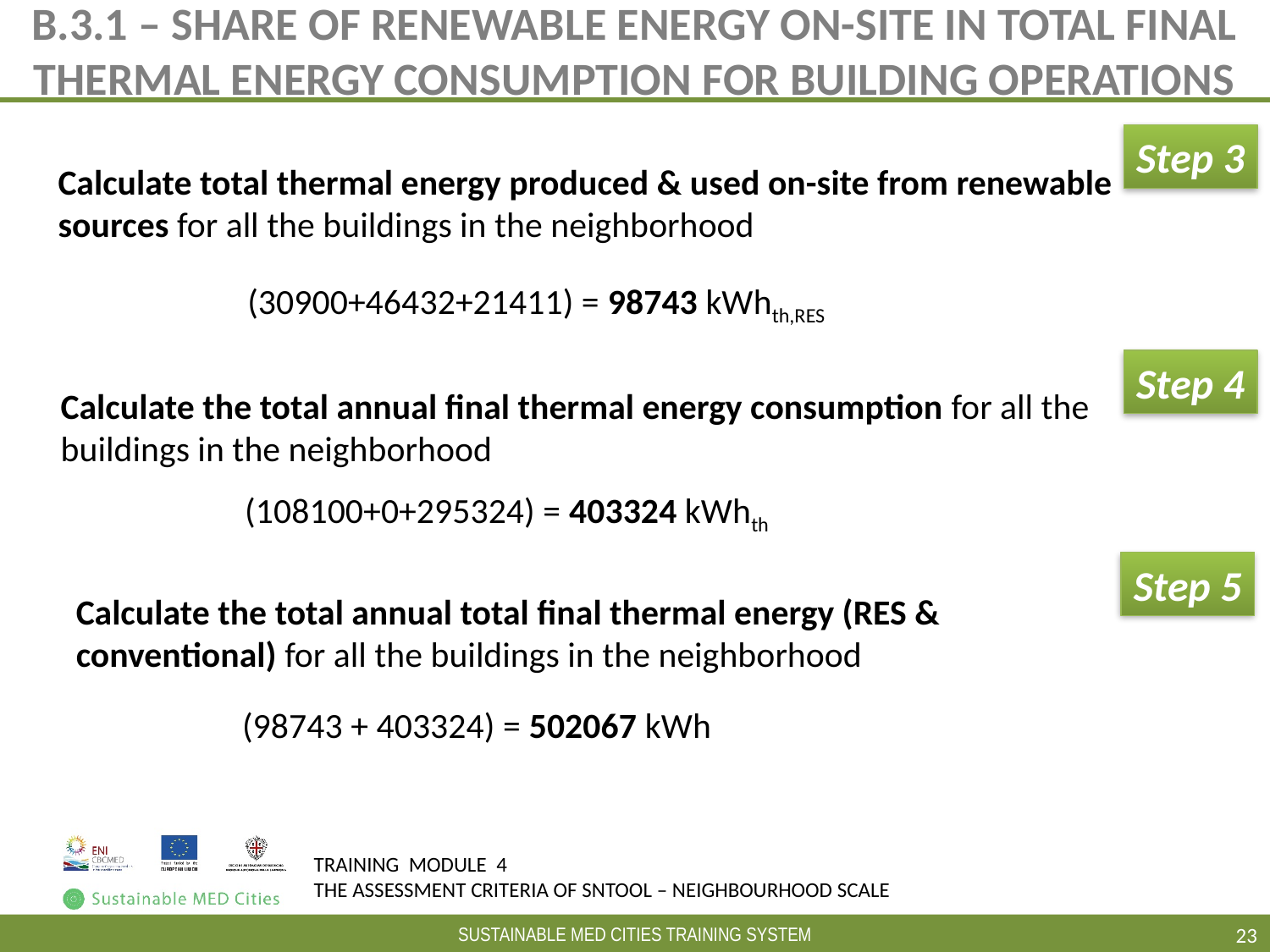

# B.3.1 – SHARE OF RENEWABLE ENERGY ON-SITE IN TOTAL FINAL THERMAL ENERGY CONSUMPTION FOR BUILDING OPERATIONS
Step 3
Calculate total thermal energy produced & used on-site from renewable sources for all the buildings in the neighborhood

(30900+46432+21411) = 98743 kWhth,RES
Step 4
Calculate the total annual final thermal energy consumption for all the buildings in the neighborhood

(108100+0+295324) = 403324 kWhth
Step 5
Calculate the total annual total final thermal energy (RES & conventional) for all the buildings in the neighborhood

(98743 + 403324) = 502067 kWh
23